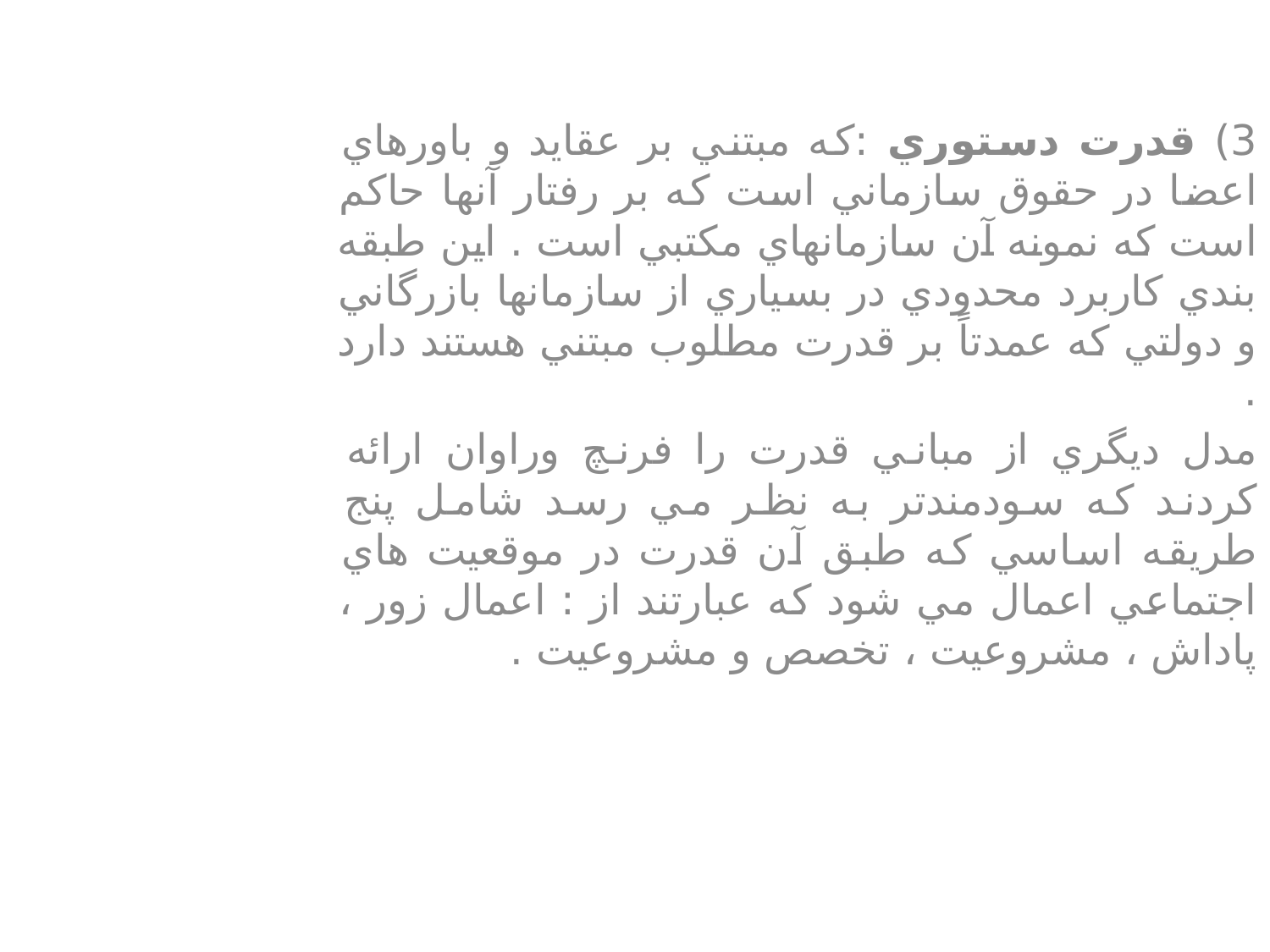

3) قدرت دستوري :‌كه مبتني بر عقايد و باورهاي اعضا در حقوق سازماني است كه بر رفتار آنها حاكم است كه نمونه آن سازمانهاي مكتبي است . اين طبقه بندي كاربرد محدودي در بسياري از سازمانها بازرگاني و دولتي كه عمدتاً بر قدرت مطلوب مبتني هستند دارد .
مدل ديگري از مباني قدرت را فرنچ وراوان ارائه كردند كه سودمندتر به نظر مي رسد شامل پنج طريقه اساسي كه طبق آن قدرت در موقعيت هاي اجتماعي اعمال مي شود كه عبارتند از : اعمال زور ، پاداش ، مشروعيت ، تخصص و مشروعيت .